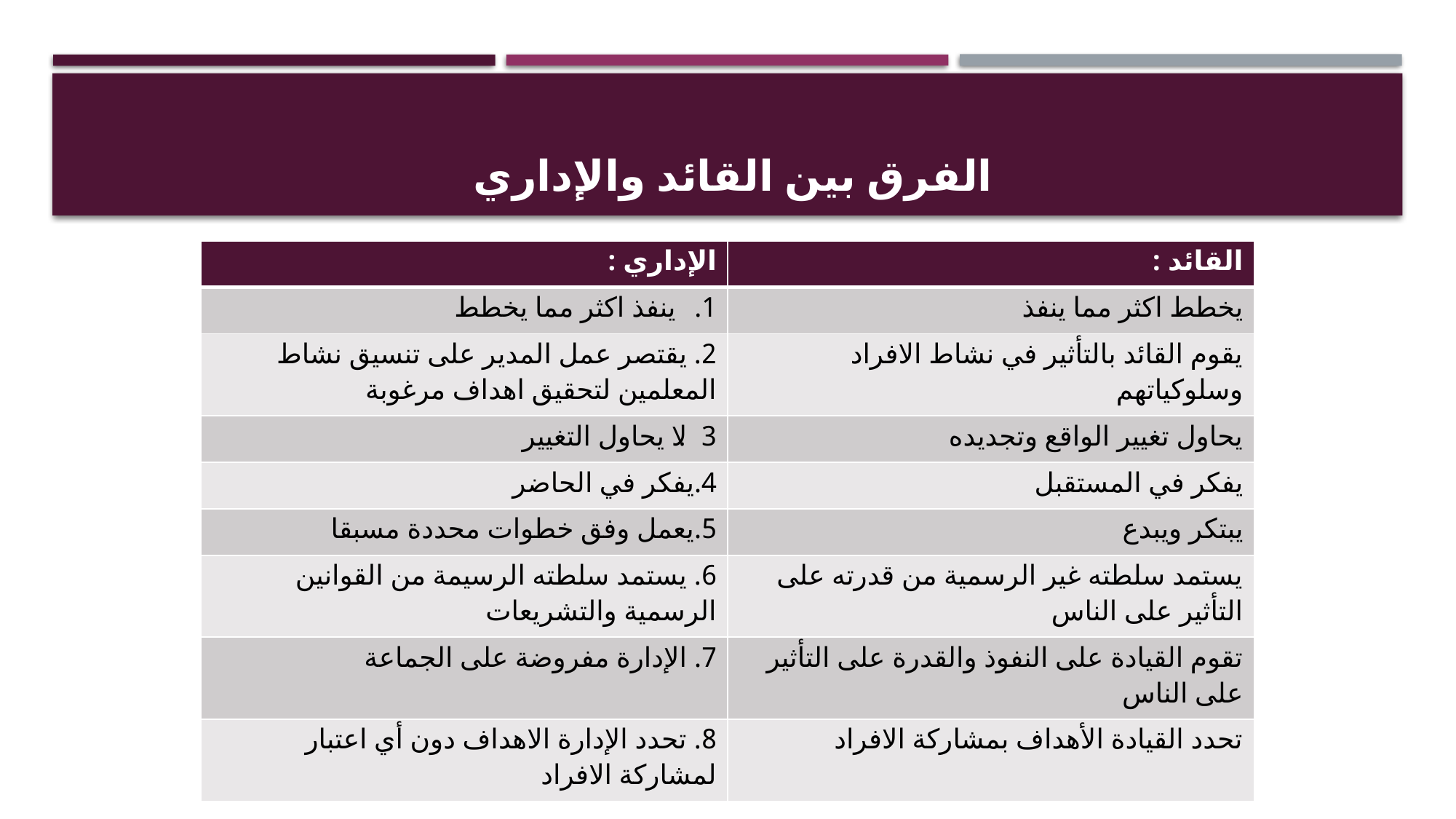

# الفرق بين القائد والإداري
| الإداري : | القائد : |
| --- | --- |
| ينفذ اكثر مما يخطط | يخطط اكثر مما ينفذ |
| 2. يقتصر عمل المدير على تنسيق نشاط المعلمين لتحقيق اهداف مرغوبة | يقوم القائد بالتأثير في نشاط الافراد وسلوكياتهم |
| 3. لا يحاول التغيير | يحاول تغيير الواقع وتجديده |
| 4.يفكر في الحاضر | يفكر في المستقبل |
| 5.يعمل وفق خطوات محددة مسبقا | يبتكر ويبدع |
| 6. يستمد سلطته الرسيمة من القوانين الرسمية والتشريعات | يستمد سلطته غير الرسمية من قدرته على التأثير على الناس |
| 7. الإدارة مفروضة على الجماعة | تقوم القيادة على النفوذ والقدرة على التأثير على الناس |
| 8. تحدد الإدارة الاهداف دون أي اعتبار لمشاركة الافراد | تحدد القيادة الأهداف بمشاركة الافراد |